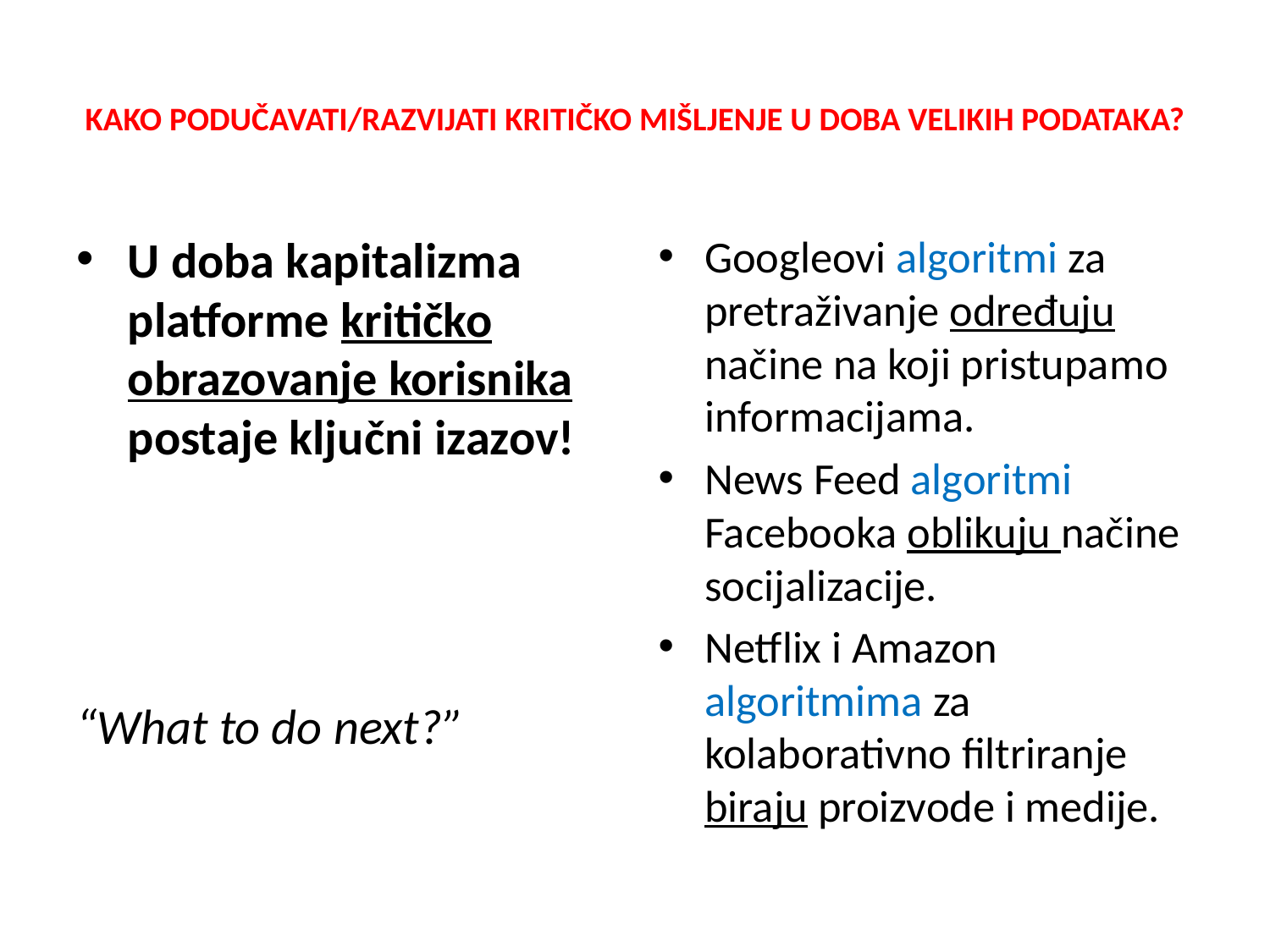

# KAKO PODUČAVATI/RAZVIJATI KRITIČKO MIŠLJENJE U DOBA VELIKIH PODATAKA?
U doba kapitalizma platforme kritičko obrazovanje korisnika postaje ključni izazov!

“What to do next?”

Googleovi algoritmi za pretraživanje određuju načine na koji pristupamo informacijama.
News Feed algoritmi Facebooka oblikuju načine socijalizacije.
Netflix i Amazon algoritmima za kolaborativno filtriranje biraju proizvode i medije.